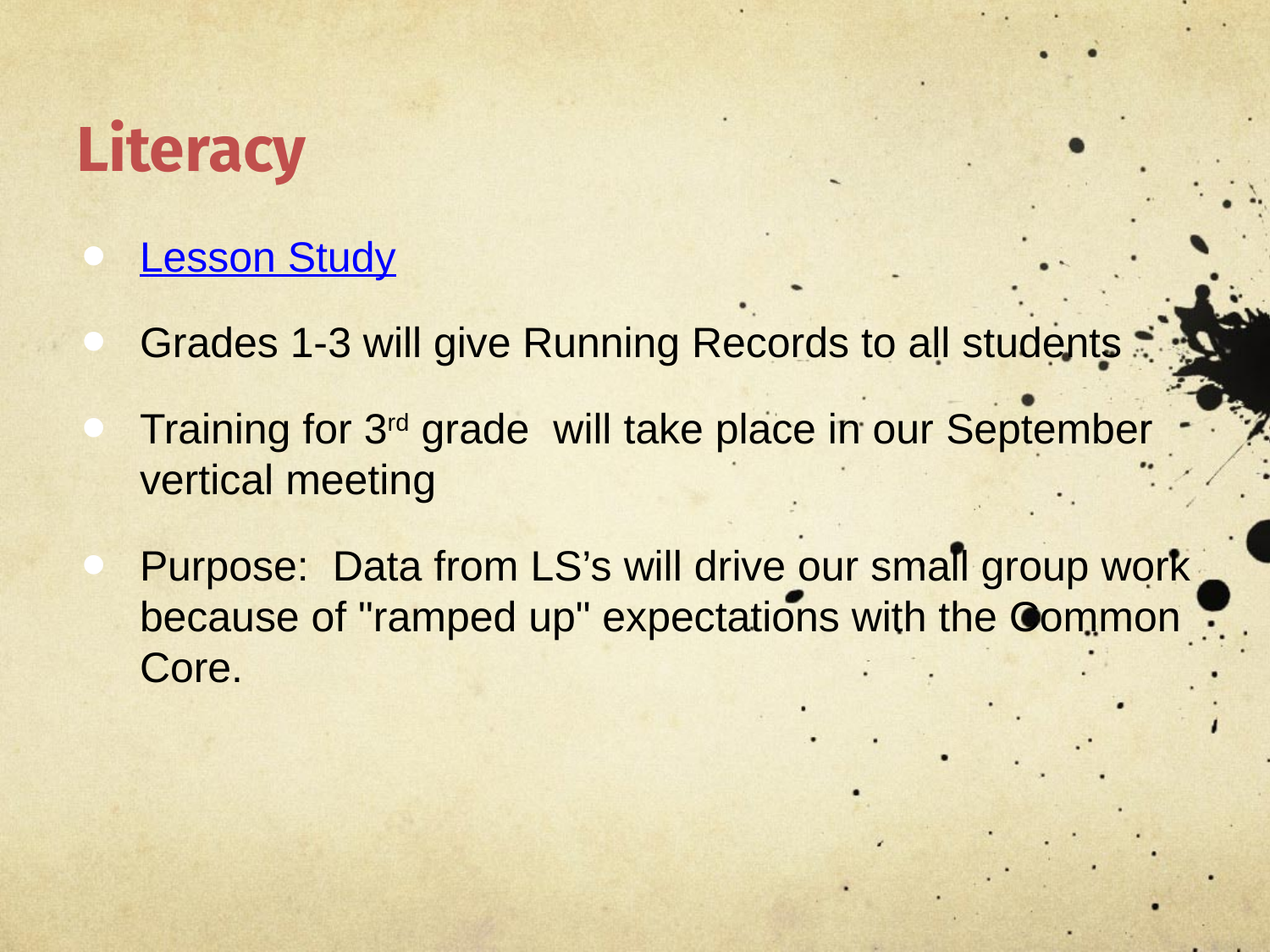

# Literacy
Lesson Study
Grades 1-3 will give Running Records to all students
Training for 3rd grade  will take place in our September vertical meeting
Purpose:  Data from LS’s will drive our small group work because of "ramped up" expectations with the Common Core.